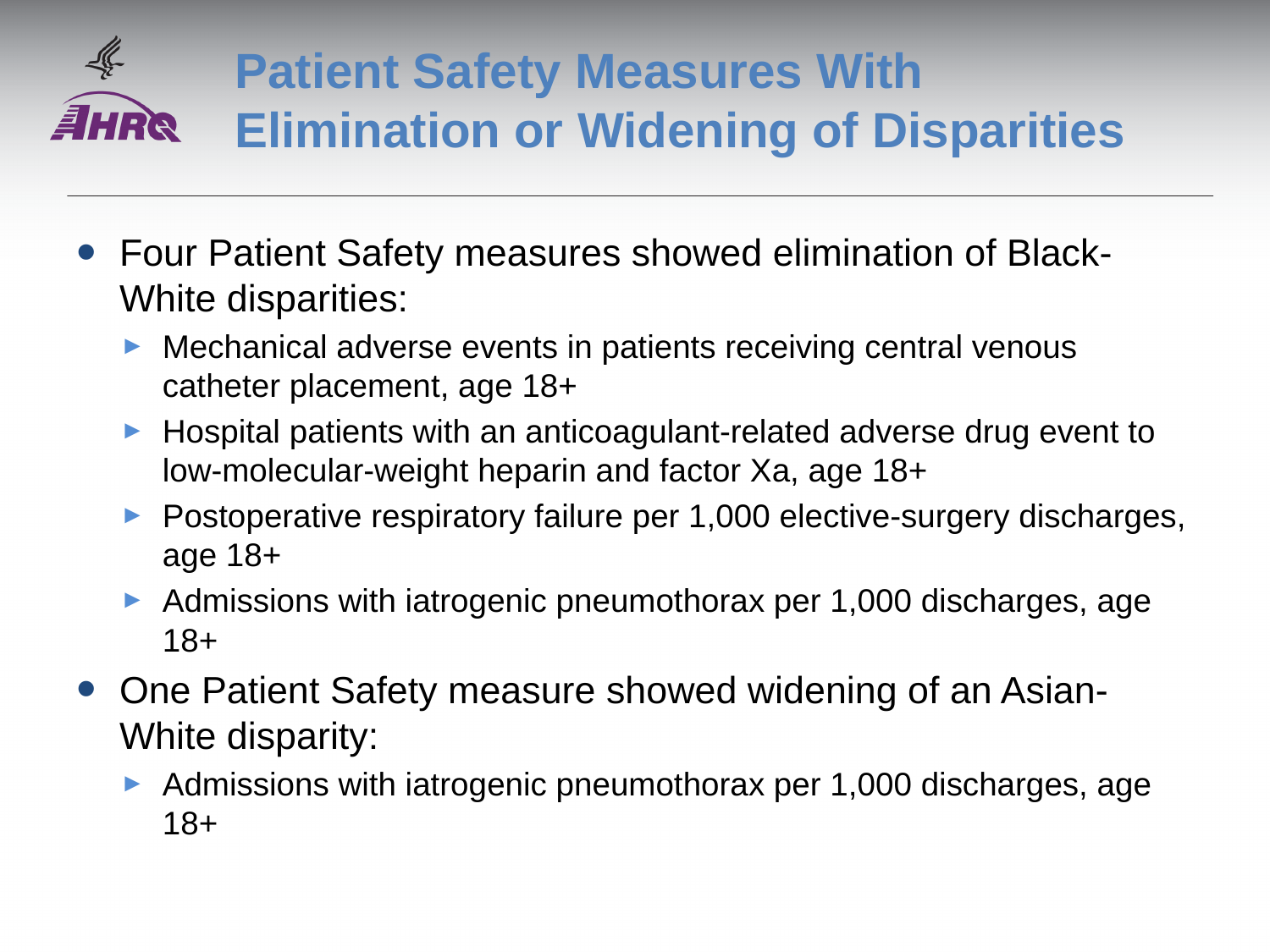

# Patient Safety Measures With Elimination or Widening of Disparities
Four Patient Safety measures showed elimination of Black-White disparities:
Mechanical adverse events in patients receiving central venous catheter placement, age 18+
Hospital patients with an anticoagulant-related adverse drug event to low-molecular-weight heparin and factor Xa, age 18+
Postoperative respiratory failure per 1,000 elective-surgery discharges, age 18+
Admissions with iatrogenic pneumothorax per 1,000 discharges, age 18+
One Patient Safety measure showed widening of an Asian-White disparity:
Admissions with iatrogenic pneumothorax per 1,000 discharges, age 18+